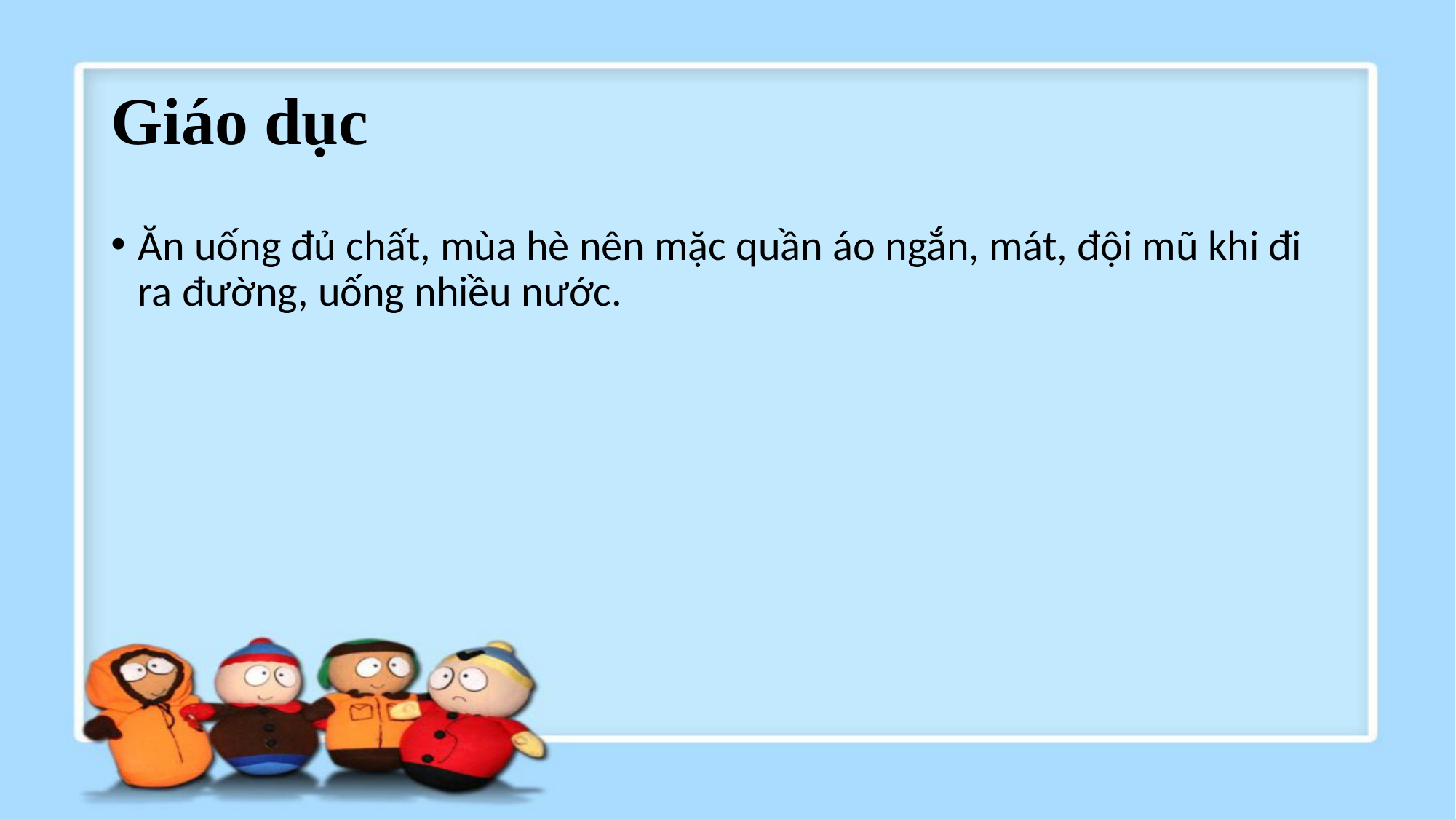

# Giáo dục
Ăn uống đủ chất, mùa hè nên mặc quần áo ngắn, mát, đội mũ khi đi ra đường, uống nhiều nước.